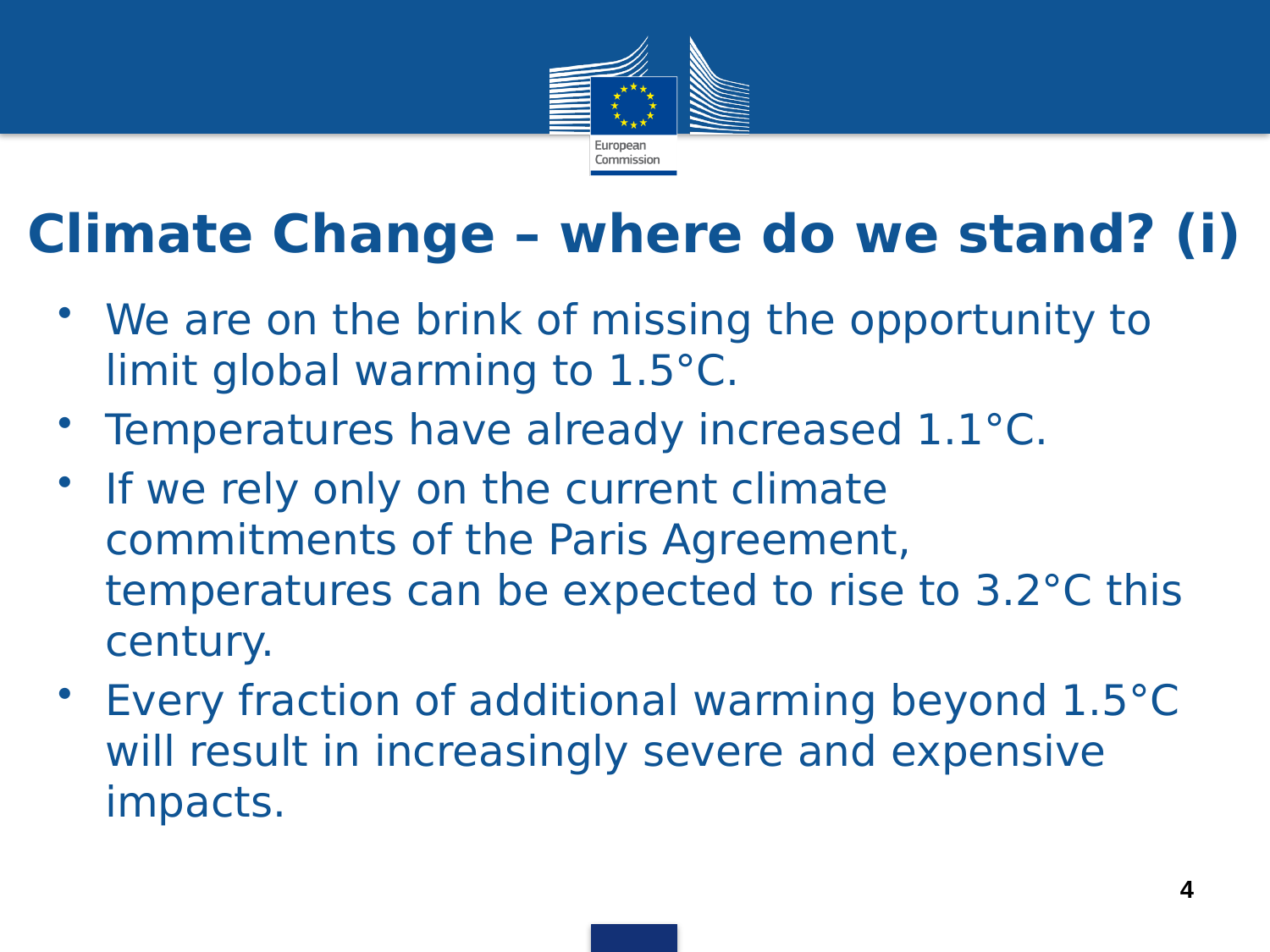

# Climate Change – where do we stand? (i)
We are on the brink of missing the opportunity to limit global warming to 1.5°C.
Temperatures have already increased 1.1°C.
If we rely only on the current climate commitments of the Paris Agreement, temperatures can be expected to rise to 3.2°C this century.
Every fraction of additional warming beyond 1.5°C will result in increasingly severe and expensive impacts.

4